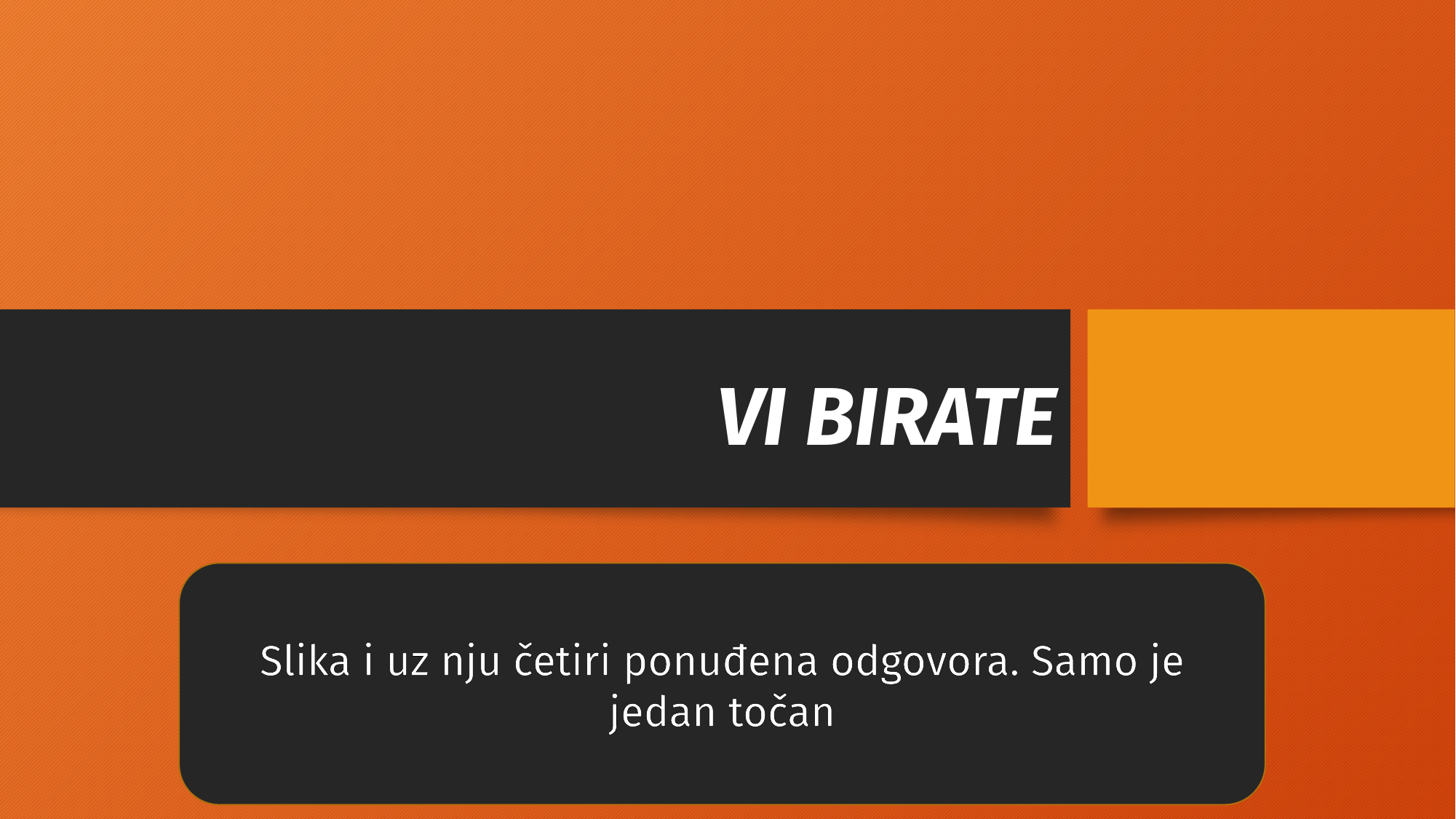

# VI BIRATE
Slika i uz nju četiri ponuđena odgovora. Samo je jedan točan